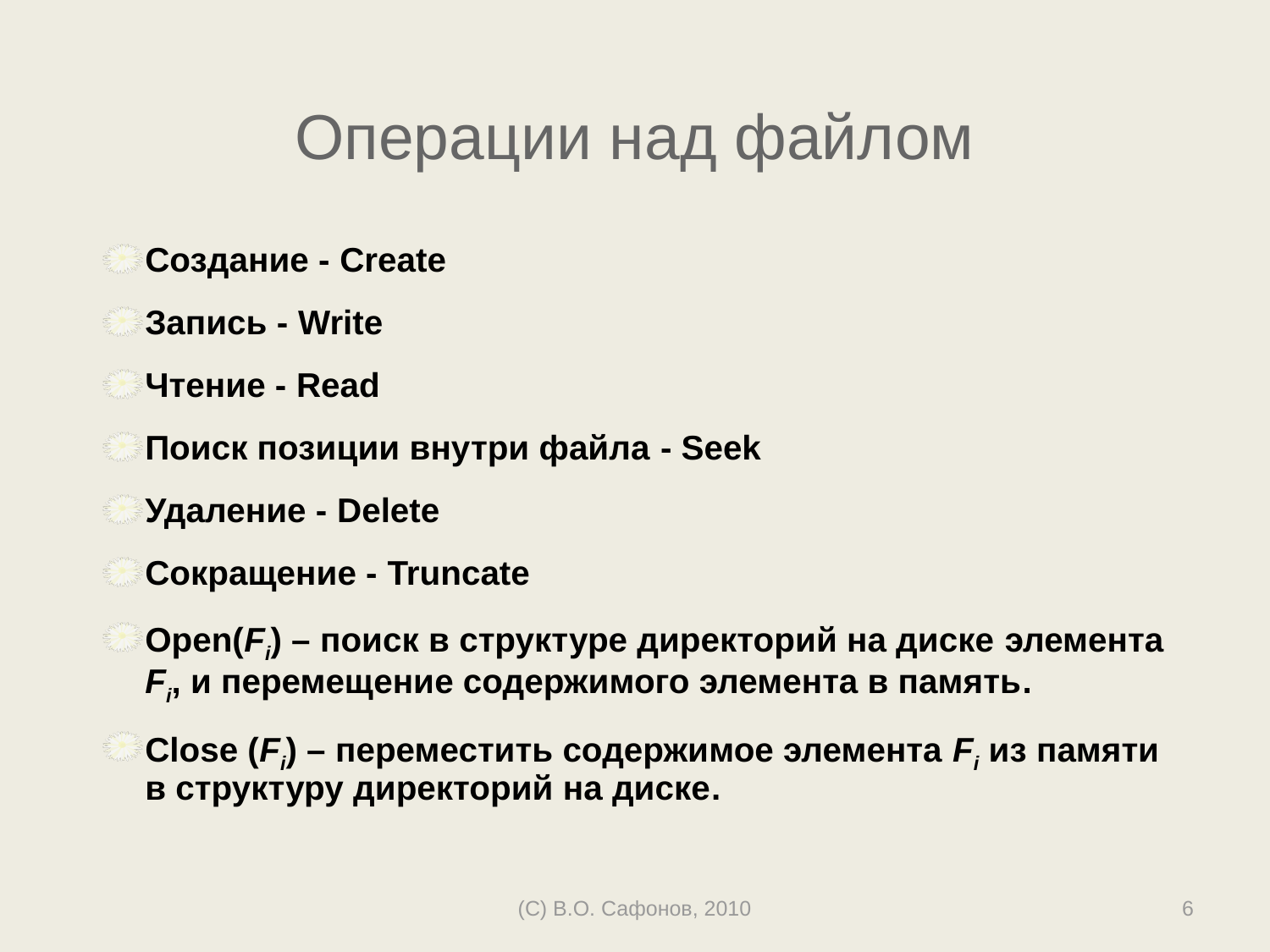

# Операции над файлом
Создание - Create
Запись - Write
Чтение - Read
Поиск позиции внутри файла - Seek
Удаление - Delete
Сокращение - Truncate
Open(Fi) – поиск в структуре директорий на диске элемента Fi, и перемещение содержимого элемента в память.
Close (Fi) – переместить содержимое элемента Fi из памяти в структуру директорий на диске.

(C) В.О. Сафонов, 2010
6